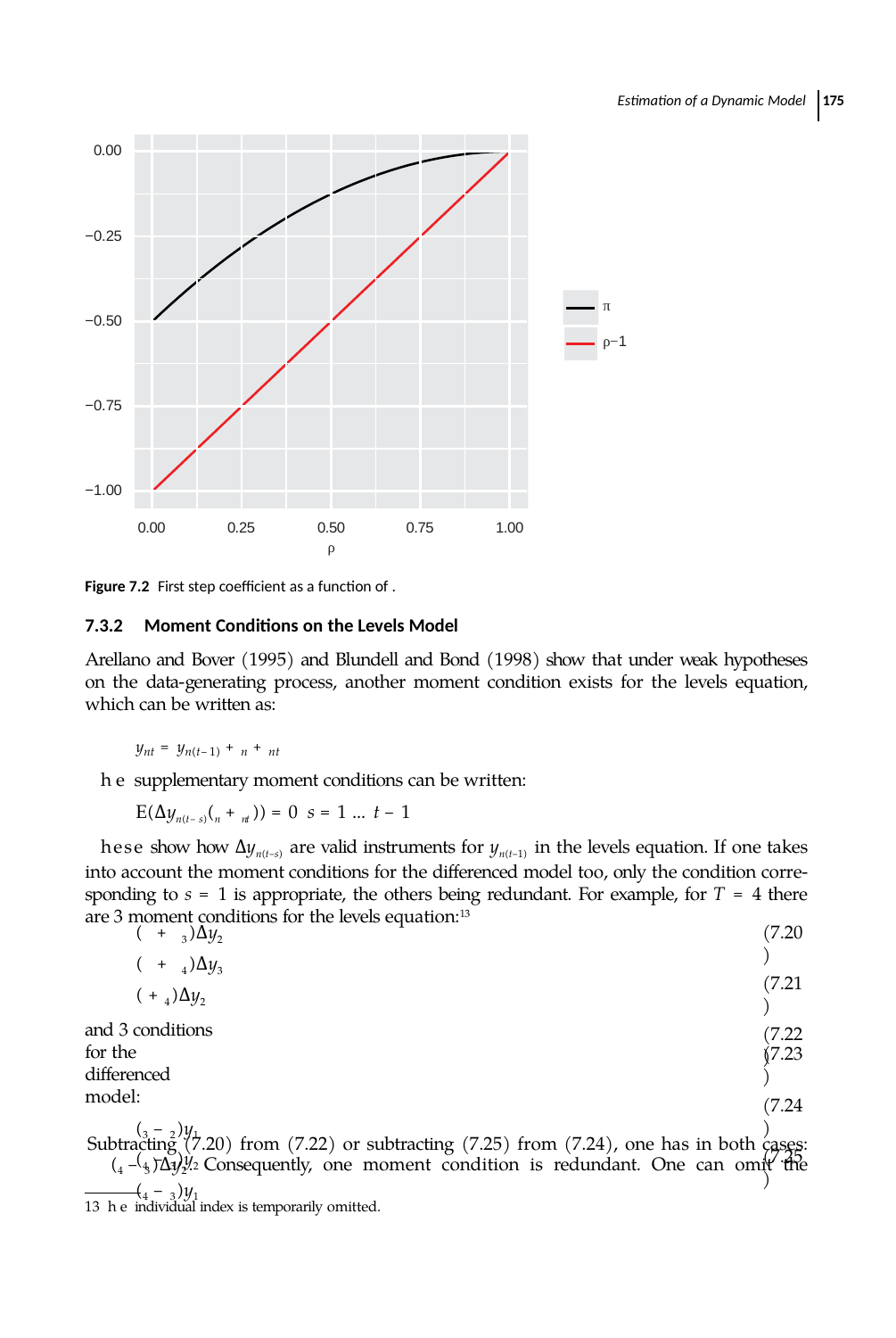

Estimation of a Dynamic Model  175

|  |  |  |  |  |  |  |  |  |  |
| --- | --- | --- | --- | --- | --- | --- | --- | --- | --- |
|  |  |  |  |  |  |  |  |  |  |
|  |  |  |  |  |  |  |  |  |  |
|  |  |  |  |  |  |  |  |  |  |
|  |  |  |  |  |  |  |  |  |  |
|  |  |  |  |  |  |  |  |  |  |
|  |  |  |  |  |  |  |  |  |  |
|  |  |  |  |  |  |  |  |  |  |
|  |  |  |  |  |  |  |  |  |  |
|  |  |  |  |  |  |  |  |  |  |
0.00
−0.25

π
−0.50
ρ−1
−0.75
−1.00
0.50
ρ
0.00
0.25
0.75
1.00
Figure 7.2 First step coefficient as a function of .

7.3.2  Moment Conditions on the Levels Model
Arellano and Bover (1995) and Blundell and Bond (1998) show that under weak hypotheses on the data-generating process, another moment condition exists for the levels equation, which can be written as:
ynt = yn(t–1) + n + nt
he supplementary moment conditions can be written:
E(Δyn(t–s)(n + nt )) = 0 s = 1 … t – 1
hese show how Δyn(t–s) are valid instruments for yn(t–1) in the levels equation. If one takes into account the moment conditions for the differenced model too, only the condition corre- sponding to s = 1 is appropriate, the others being redundant. For example, for T = 4 there are 3 moment conditions for the levels equation:13
( + 3)Δy2 ( + 4)Δy3 ( + 4)Δy2
and 3 conditions for the differenced model:
(3 – 2)y1
(4 – 3)y2
(4 – 3)y1
(7.20)
(7.21)
(7.22)
(7.23)
(7.24)
(7.25)
Subtracting (7.20) from (7.22) or subtracting (7.25) from (7.24), one has in both cases:
(4 – 3)Δy2. Consequently, one moment condition is redundant. One can omit the

13 he individual index is temporarily omitted.